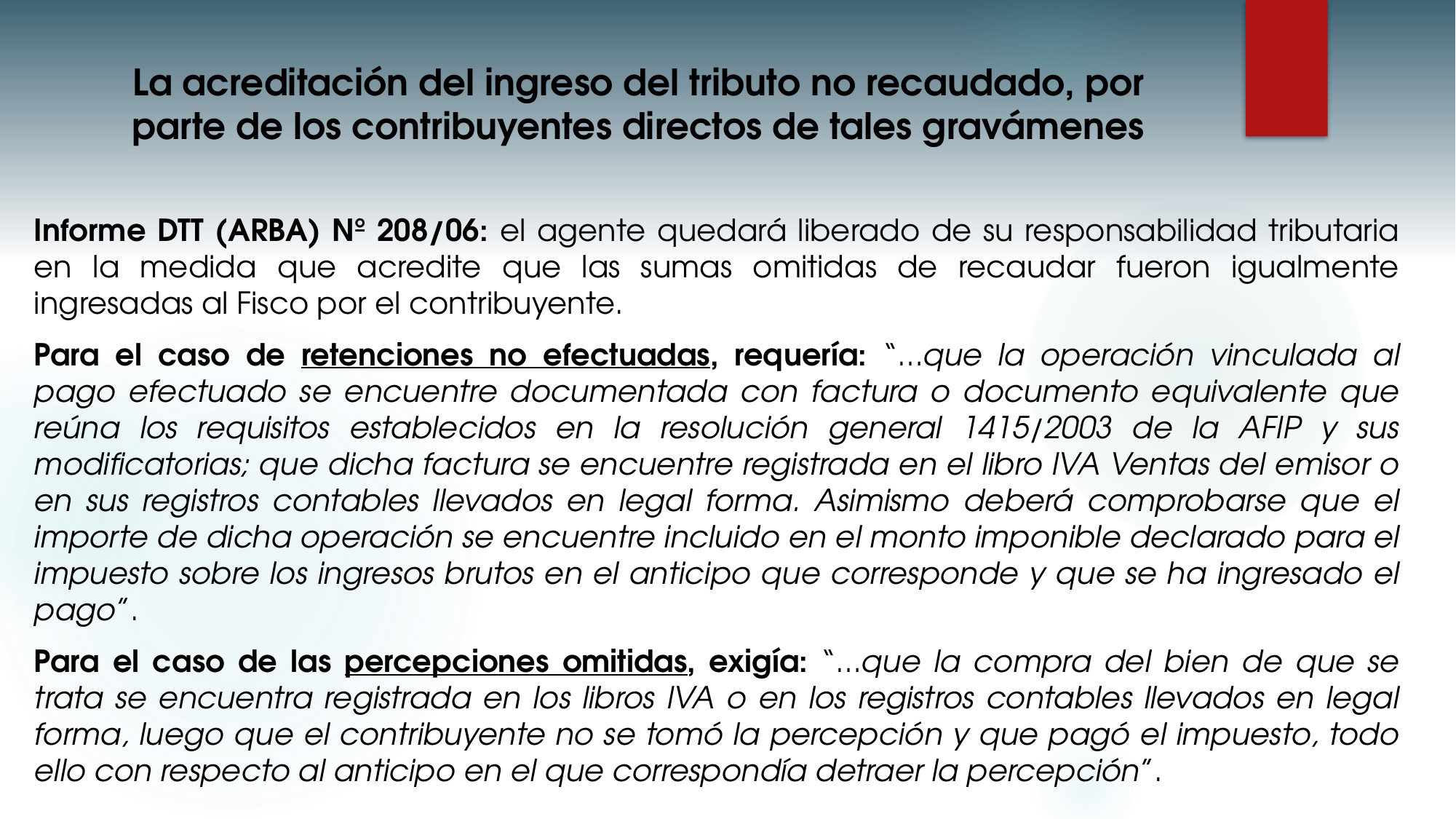

# La acreditación del ingreso del tributo no recaudado, por parte de los contribuyentes directos de tales gravámenes
Informe DTT (ARBA) Nº 208/06: el agente quedará liberado de su responsabilidad tributaria en la medida que acredite que las sumas omitidas de recaudar fueron igualmente ingresadas al Fisco por el contribuyente.
Para el caso de retenciones no efectuadas, requería: “…que la operación vinculada al pago efectuado se encuentre documentada con factura o documento equivalente que reúna los requisitos establecidos en la resolución general 1415/2003 de la AFIP y sus modificatorias; que dicha factura se encuentre registrada en el libro IVA Ventas del emisor o en sus registros contables llevados en legal forma. Asimismo deberá comprobarse que el importe de dicha operación se encuentre incluido en el monto imponible declarado para el impuesto sobre los ingresos brutos en el anticipo que corresponde y que se ha ingresado el pago”.
Para el caso de las percepciones omitidas, exigía: “…que la compra del bien de que se trata se encuentra registrada en los libros IVA o en los registros contables llevados en legal forma, luego que el contribuyente no se tomó la percepción y que pagó el impuesto, todo ello con respecto al anticipo en el que correspondía detraer la percepción”.